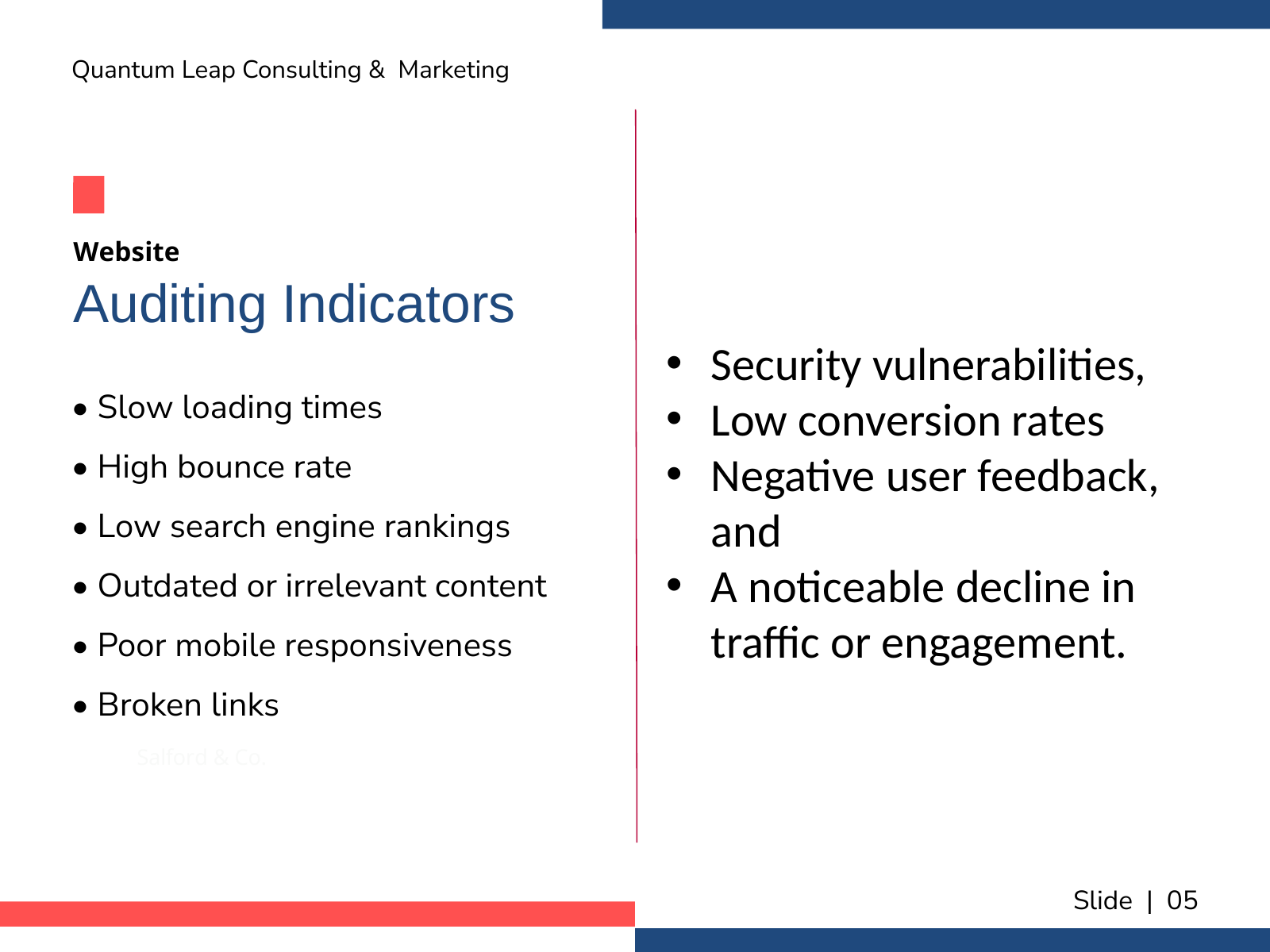

Quantum Leap Consulting &  Marketing

01
Website
Auditing Indicators
Security vulnerabilities,
Low conversion rates
Negative user feedback, and
A noticeable decline in traffic or engagement.
• Slow loading times
• High bounce rate
• Low search engine rankings
• Outdated or irrelevant content
• Poor mobile responsiveness
• Broken links
03
Salford & Co.
Slide  |  05